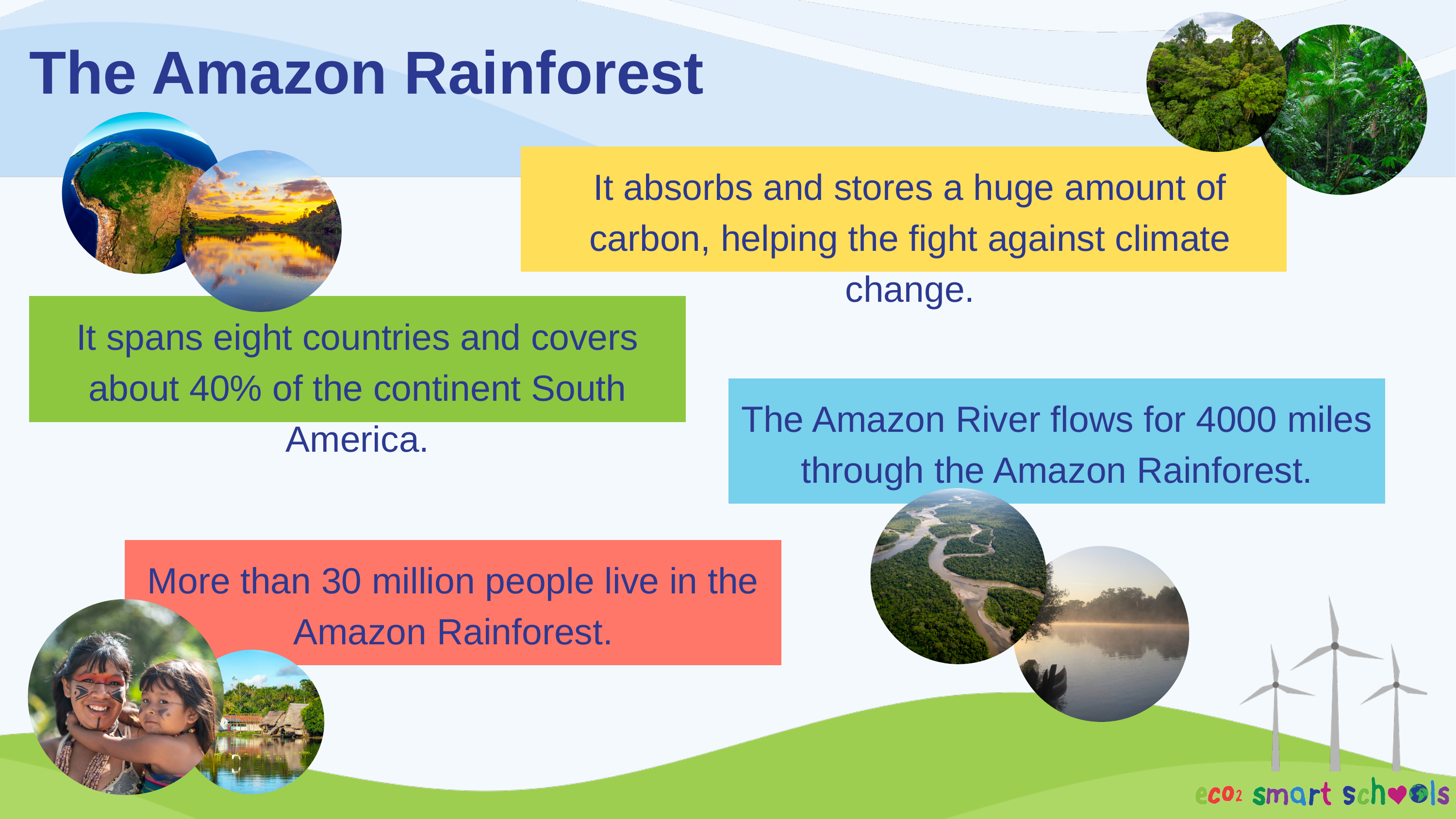

The Amazon Rainforest

It absorbs and stores a huge amount of carbon, helping the fight against climate change.

It spans eight countries and covers about 40% of the continent South America.

The Amazon River flows for 4000 miles through the Amazon Rainforest.

More than 30 million people live in the Amazon Rainforest.